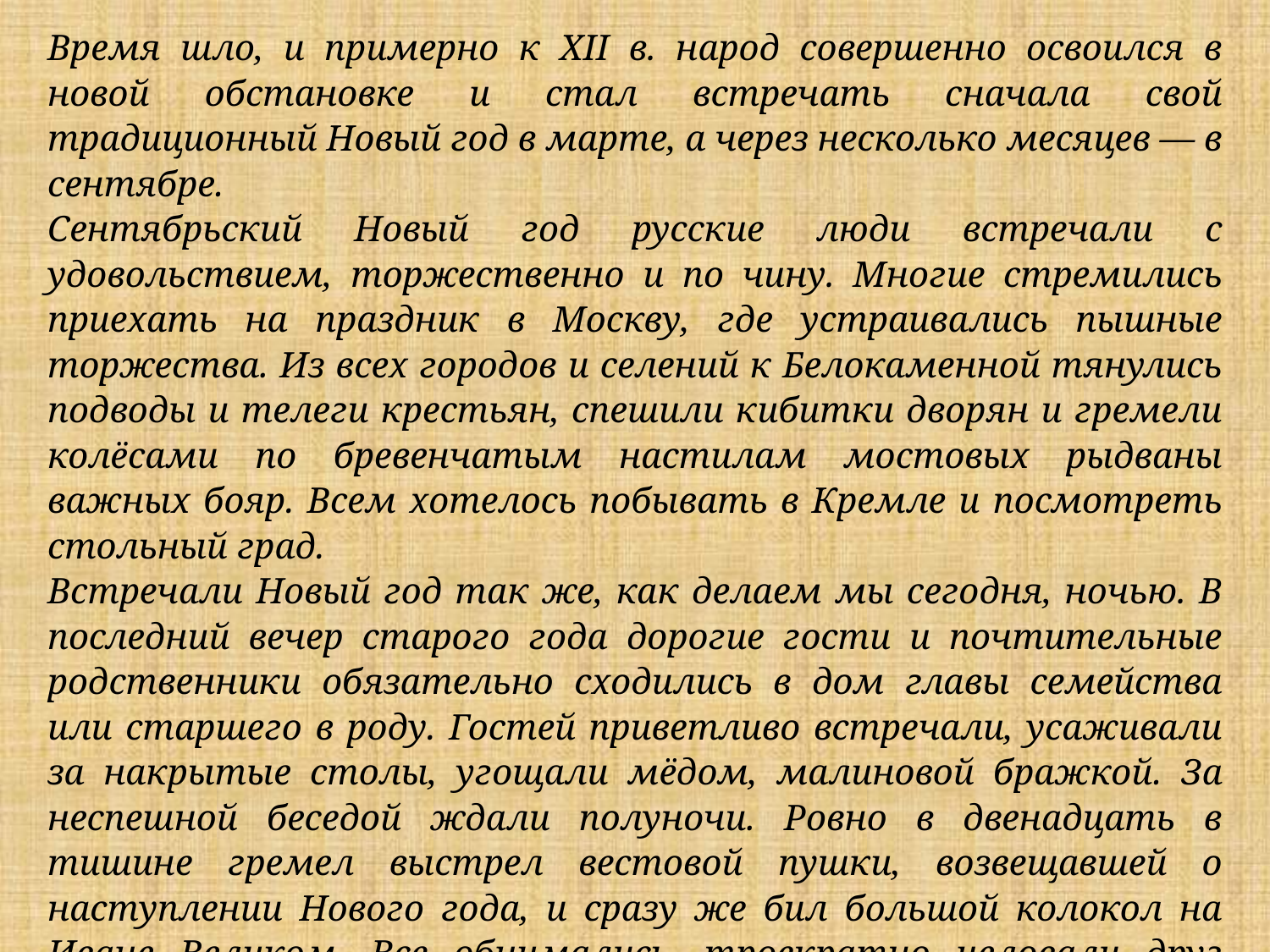

Время шло, и примерно к XII в. народ совершенно освоился в новой обстановке и стал встречать сначала свой традиционный Новый год в марте, а через несколько месяцев — в сентябре.
Сентябрьский Новый год русские люди встречали с удовольствием, торжественно и по чину. Многие стремились приехать на праздник в Москву, где устраивались пышные торжества. Из всех городов и селений к Белокаменной тянулись подводы и телеги крестьян, спешили кибитки дворян и гремели колёсами по бревенчатым настилам мостовых рыдваны важных бояр. Всем хотелось побывать в Кремле и посмотреть стольный град.
Встречали Новый год так же, как делаем мы сегодня, ночью. В последний вечер старого года дорогие гости и почтительные родственники обязательно сходились в дом главы семейства или старшего в роду. Гостей приветливо встречали, усаживали за накрытые столы, угощали мёдом, малиновой бражкой. За неспешной беседой ждали полуночи. Ровно в двенадцать в тишине гремел выстрел вестовой пушки, возвещавшей о наступлении Нового года, и сразу же бил большой колокол на Иване Великом. Все обнимались, троекратно целовали друг друга, поздравляли с Новым годом и желали добра и мира.